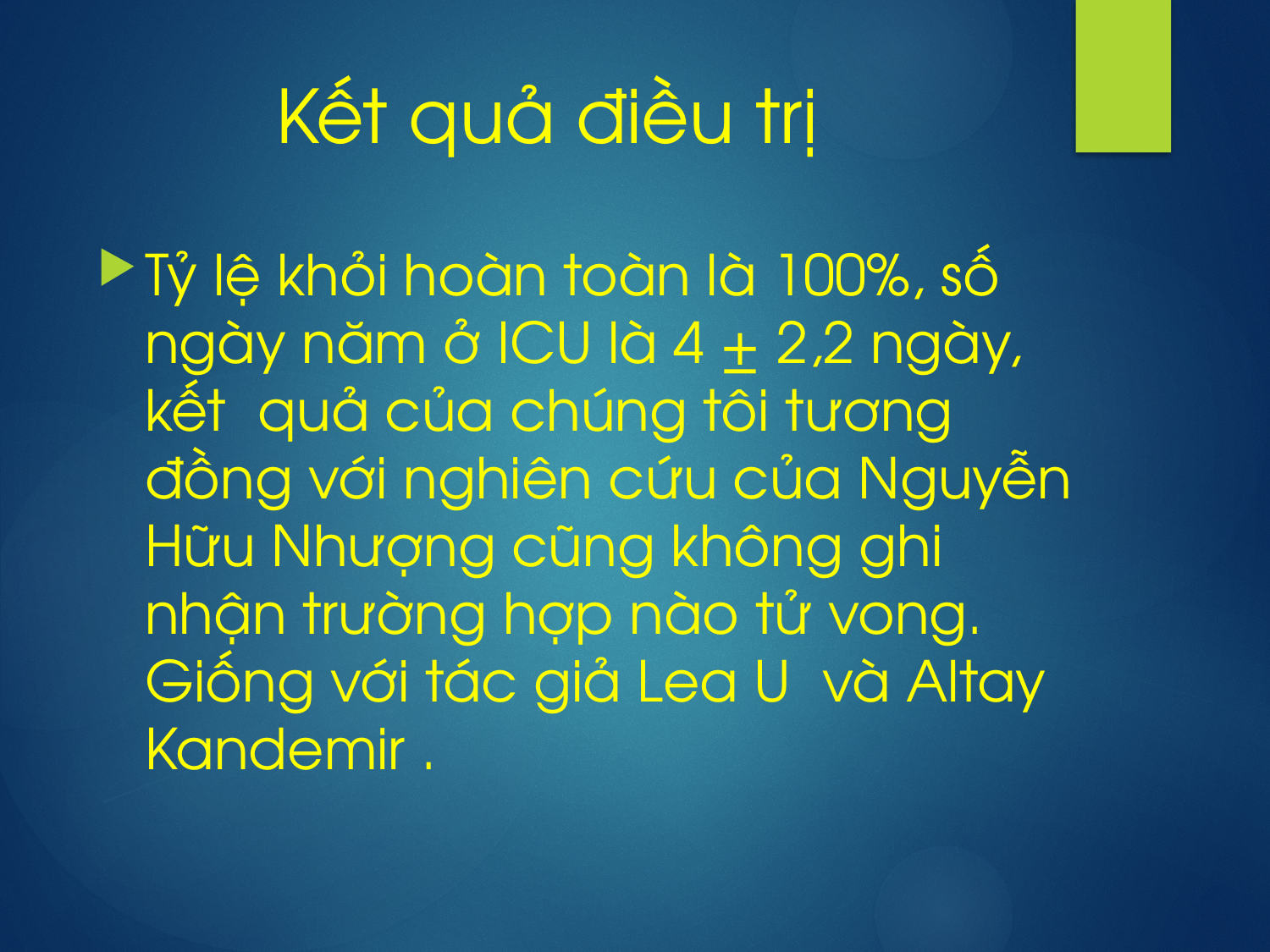

# Kết quả điều trị
Tỷ lệ khỏi hoàn toàn là 100%, số ngày năm ở ICU là 4 ± 2,2 ngày, kết  quả của chúng tôi tương đồng với nghiên cứu của Nguyễn Hữu Nhượng cũng không ghi nhận trường hợp nào tử vong. Giống với tác giả Lea U  và Altay Kandemir .